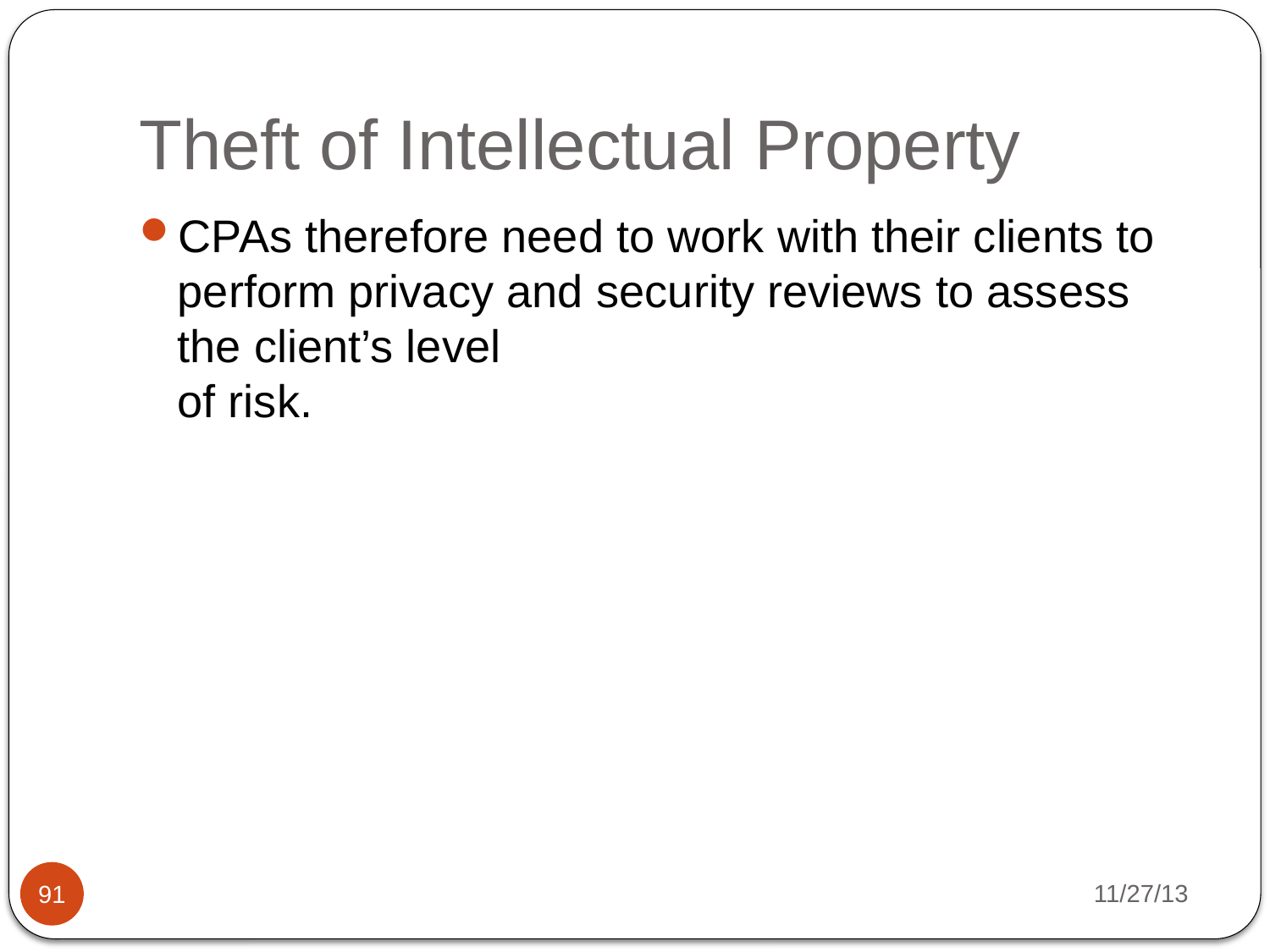

# Theft of Intellectual Property
CPAs therefore need to work with their clients to perform privacy and security reviews to assess the client’s level
of risk.

11/27/13
91